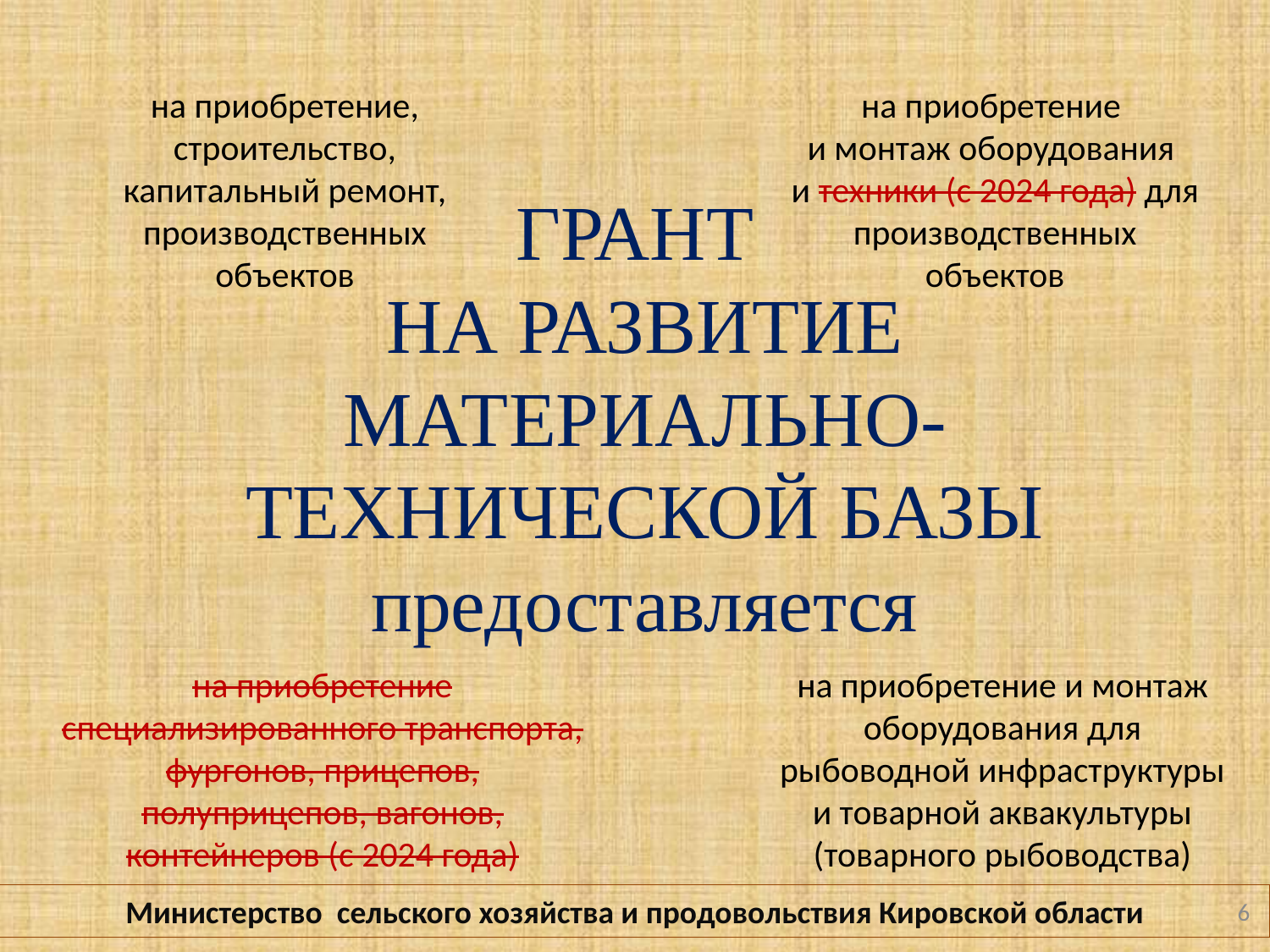

на приобретение, строительство, капитальный ремонт, производственных объектов
на приобретение
и монтаж оборудования
и техники (с 2024 года) для производственных объектов
ГРАНТ
НА РАЗВИТИЕ МАТЕРИАЛЬНО-ТЕХНИЧЕСКОЙ БАЗЫ
предоставляется
на приобретение специализированного транспорта, фургонов, прицепов, полуприцепов, вагонов, контейнеров (с 2024 года)
на приобретение и монтаж оборудования для рыбоводной инфраструктуры и товарной аквакультуры (товарного рыбоводства)
Министерство  сельского хозяйства и продовольствия Кировской области
6